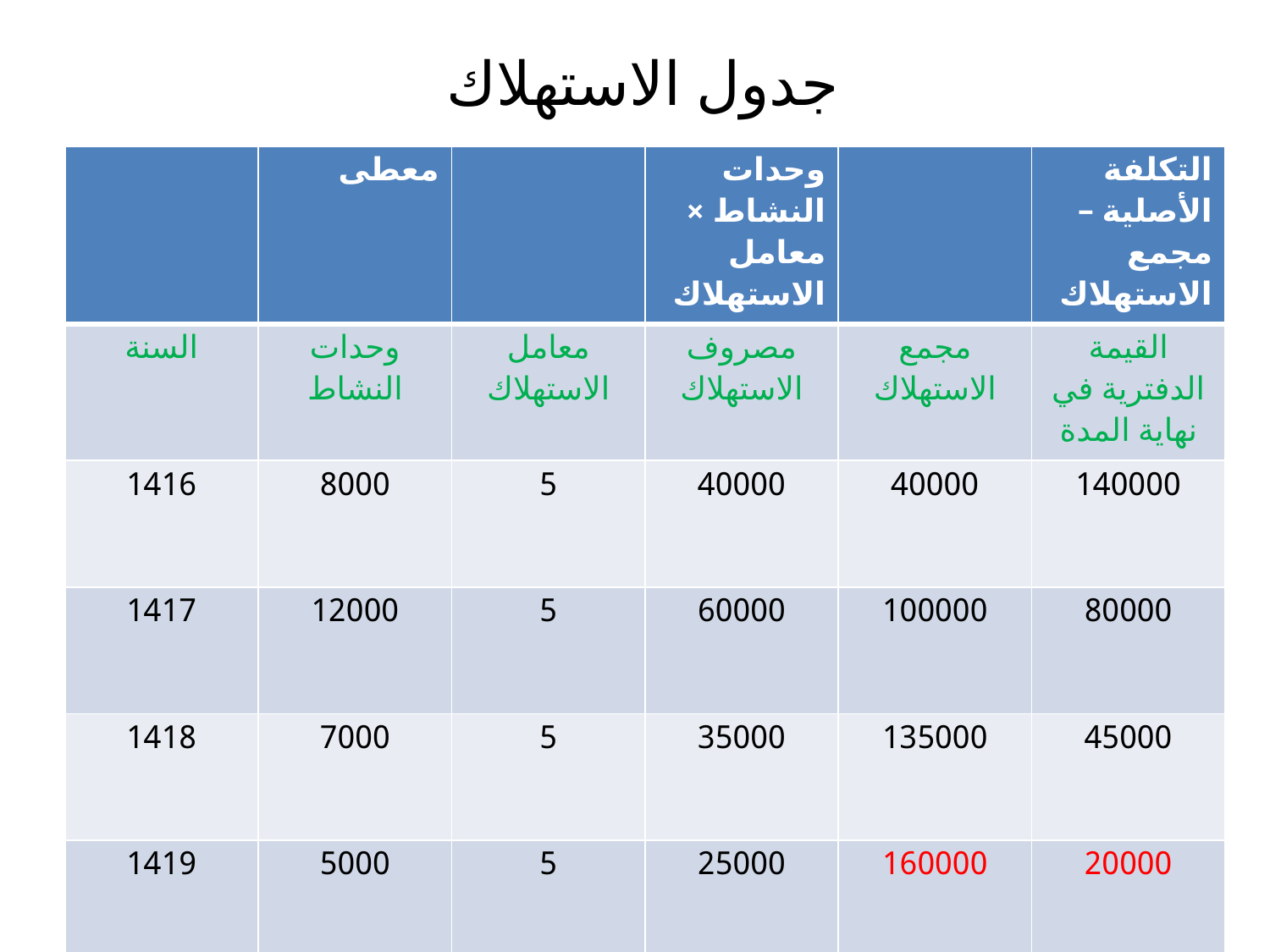

# جدول الاستهلاك
|  | معطى |  | وحدات النشاط × معامل الاستهلاك |  | التكلفة الأصلية – مجمع الاستهلاك |
| --- | --- | --- | --- | --- | --- |
| السنة | وحدات النشاط | معامل الاستهلاك | مصروف الاستهلاك | مجمع الاستهلاك | القيمة الدفترية في نهاية المدة |
| 1416 | 8000 | 5 | 40000 | 40000 | 140000 |
| 1417 | 12000 | 5 | 60000 | 100000 | 80000 |
| 1418 | 7000 | 5 | 35000 | 135000 | 45000 |
| 1419 | 5000 | 5 | 25000 | 160000 | 20000 |